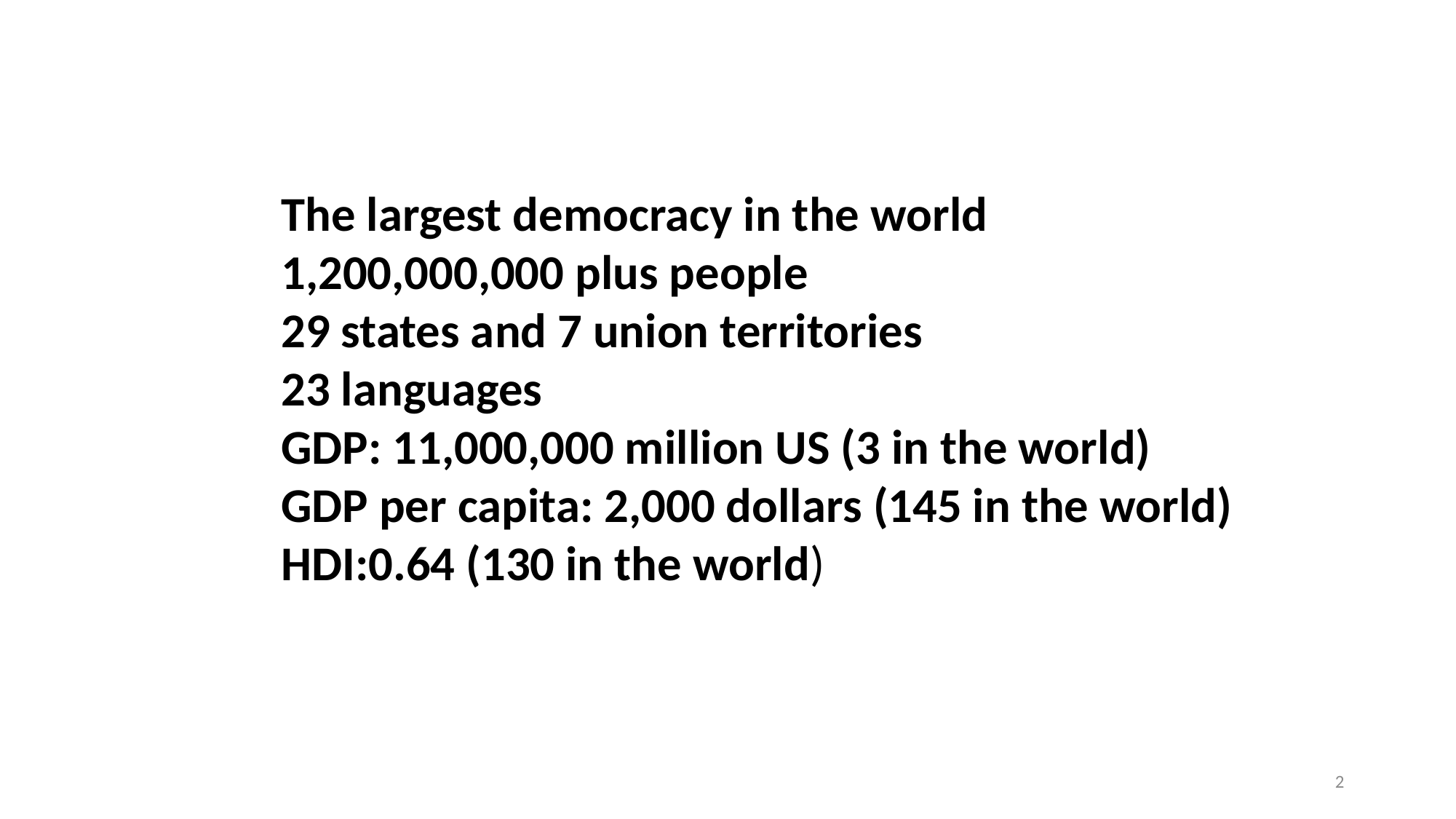

The largest democracy in the world
1,200,000,000 plus people
29 states and 7 union territories
23 languages
GDP: 11,000,000 million US (3 in the world)
GDP per capita: 2,000 dollars (145 in the world)
HDI:0.64 (130 in the world)

2